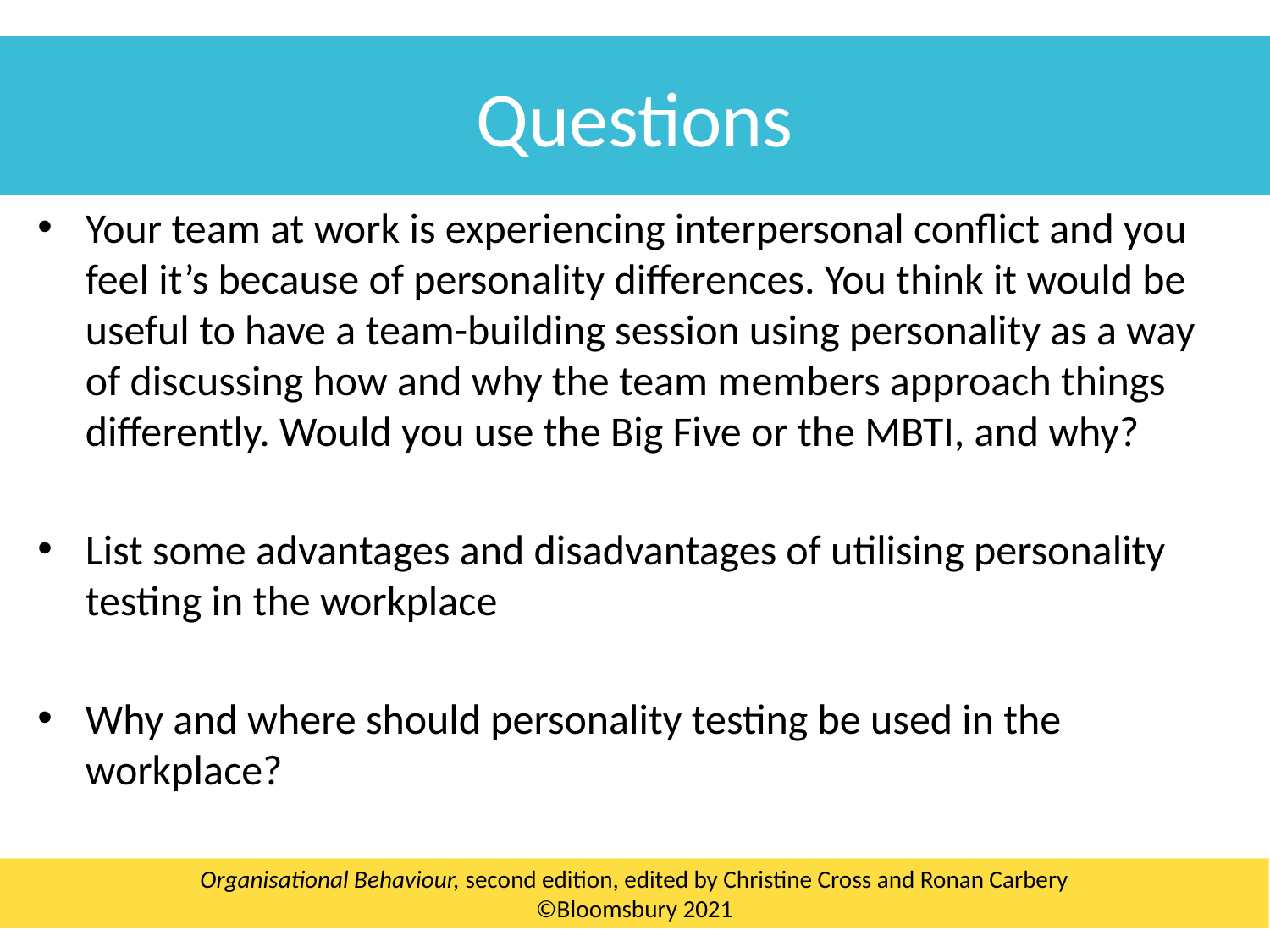

Questions
Your team at work is experiencing interpersonal conflict and you feel it’s because of personality differences. You think it would be useful to have a team-building session using personality as a way of discussing how and why the team members approach things differently. Would you use the Big Five or the MBTI, and why?

List some advantages and disadvantages of utilising personality testing in the workplace

Why and where should personality testing be used in the workplace?